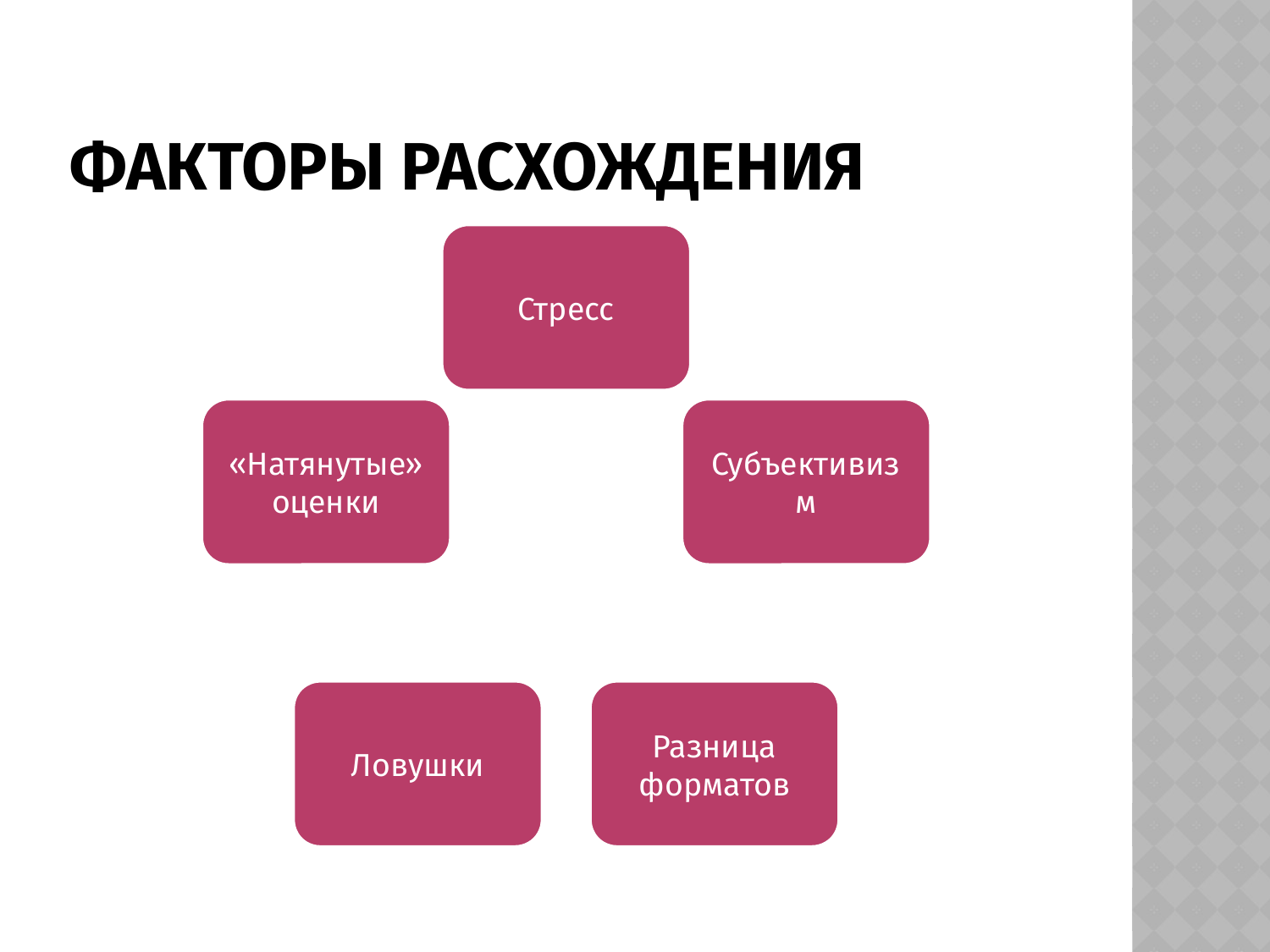

# Факторы расхождения
Стресс
Субъективизм
Разница форматов
Ловушки
«Натянутые» оценки